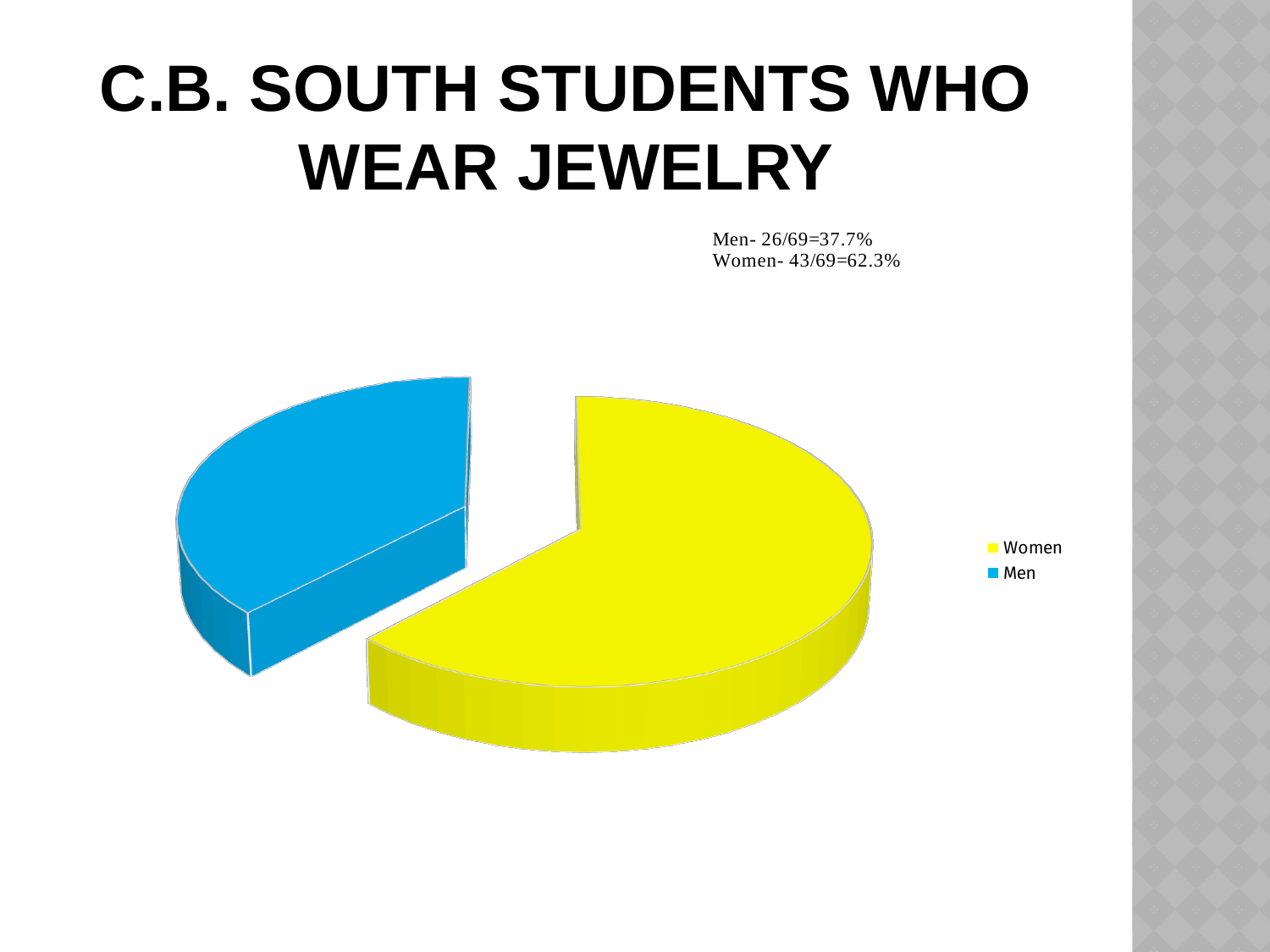

# C.B. South Students Who Wear Jewelry

[unsupported chart]